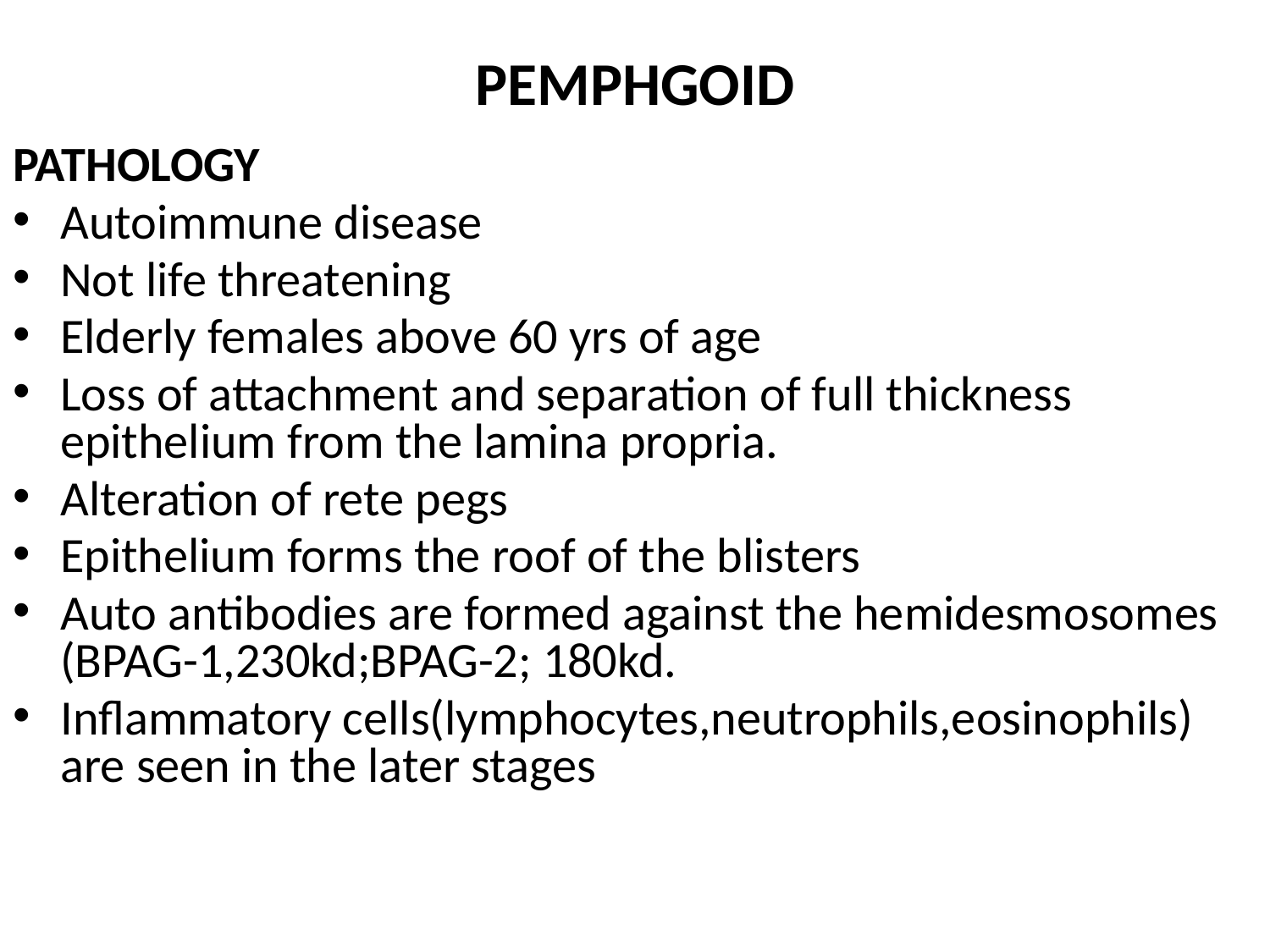

# PEMPHGOID
PATHOLOGY
Autoimmune disease
Not life threatening
Elderly females above 60 yrs of age
Loss of attachment and separation of full thickness epithelium from the lamina propria.
Alteration of rete pegs
Epithelium forms the roof of the blisters
Auto antibodies are formed against the hemidesmosomes (BPAG-1,230kd;BPAG-2; 180kd.
Inflammatory cells(lymphocytes,neutrophils,eosinophils) are seen in the later stages